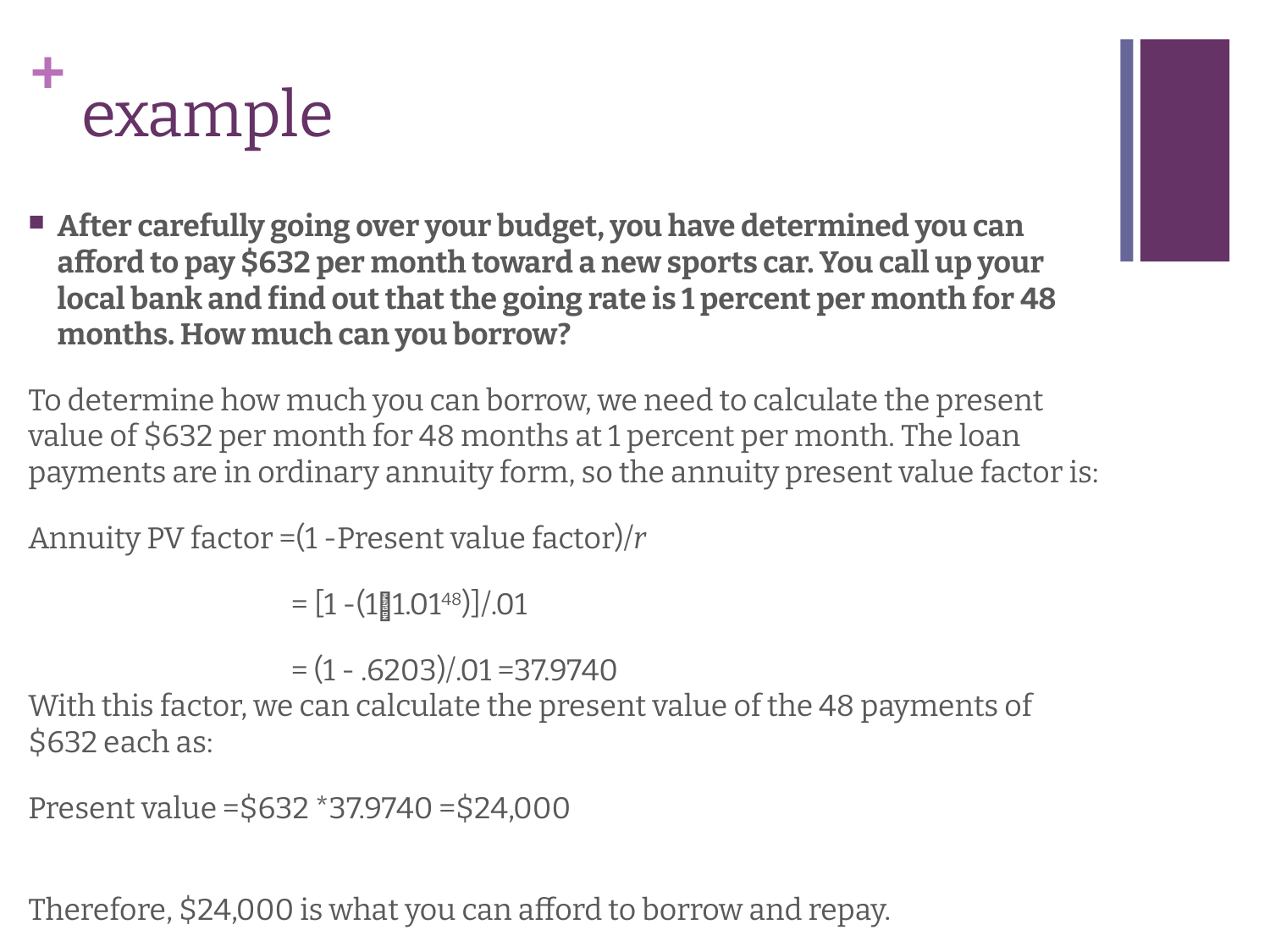

# example
After carefully going over your budget, you have determined you can afford to pay $632 per month toward a new sports car. You call up your local bank and find out that the going rate is 1 percent per month for 48 months. How much can you borrow?
To determine how much you can borrow, we need to calculate the present value of $632 per month for 48 months at 1 percent per month. The loan payments are in ordinary annuity form, so the annuity present value factor is:
Annuity PV factor =(1 -Present value factor)/r
		        = [1 -(1􏰐1.0148)]/.01
		        = (1 - .6203)/.01 =37.9740
With this factor, we can calculate the present value of the 48 payments of $632 each as:
Present value =$632 *37.9740 =$24,000
Therefore, $24,000 is what you can afford to borrow and repay.